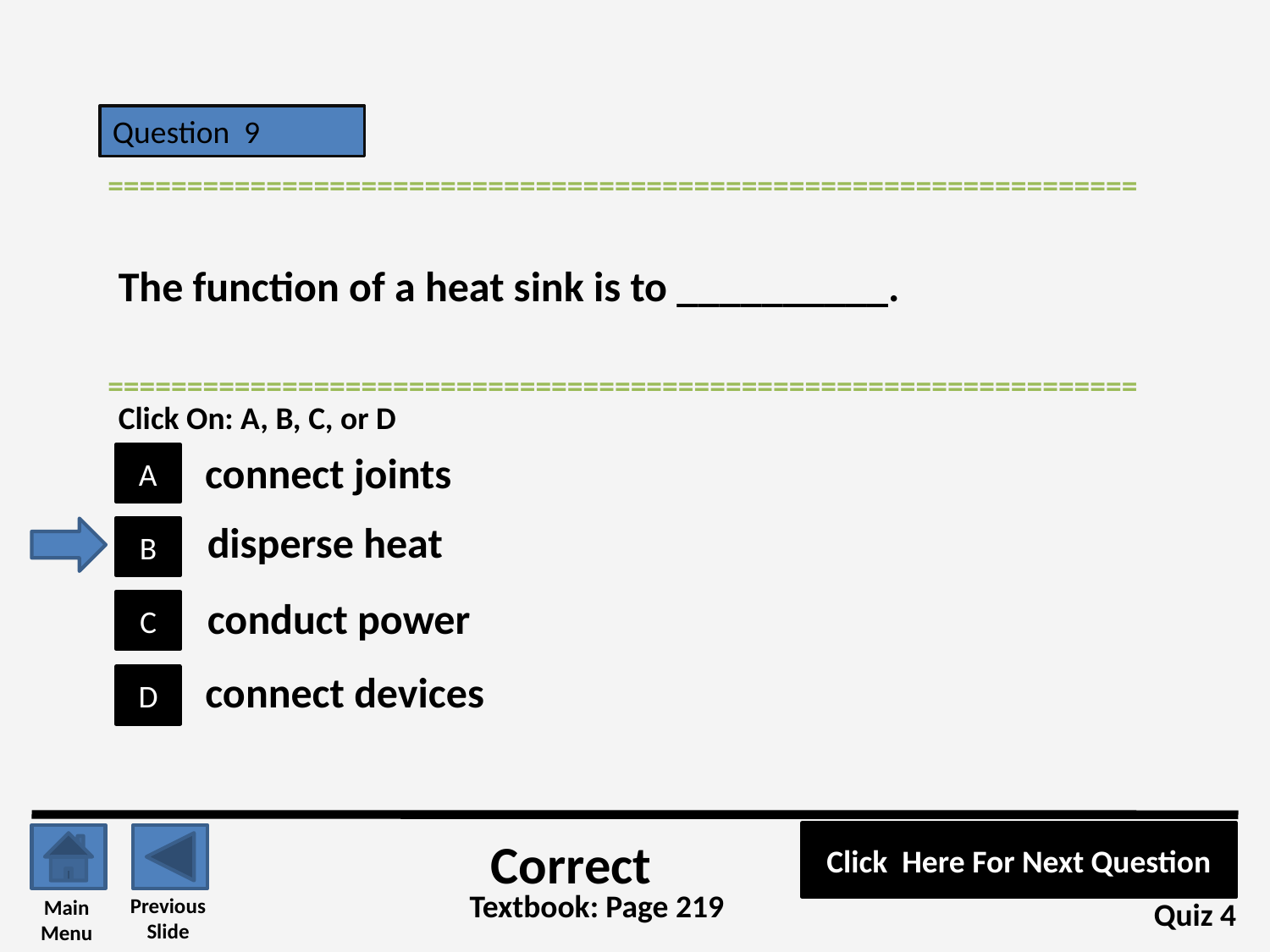

Question  9
=================================================================
The function of a heat sink is to __________.
=================================================================
Click On: A, B, C, or D

connect joints
A

disperse heat
B

conduct power
C

connect devices
D
Click  Here For Next Question

Correct
Textbook: Page 219
Previous
Slide
Main
Menu
Quiz 4